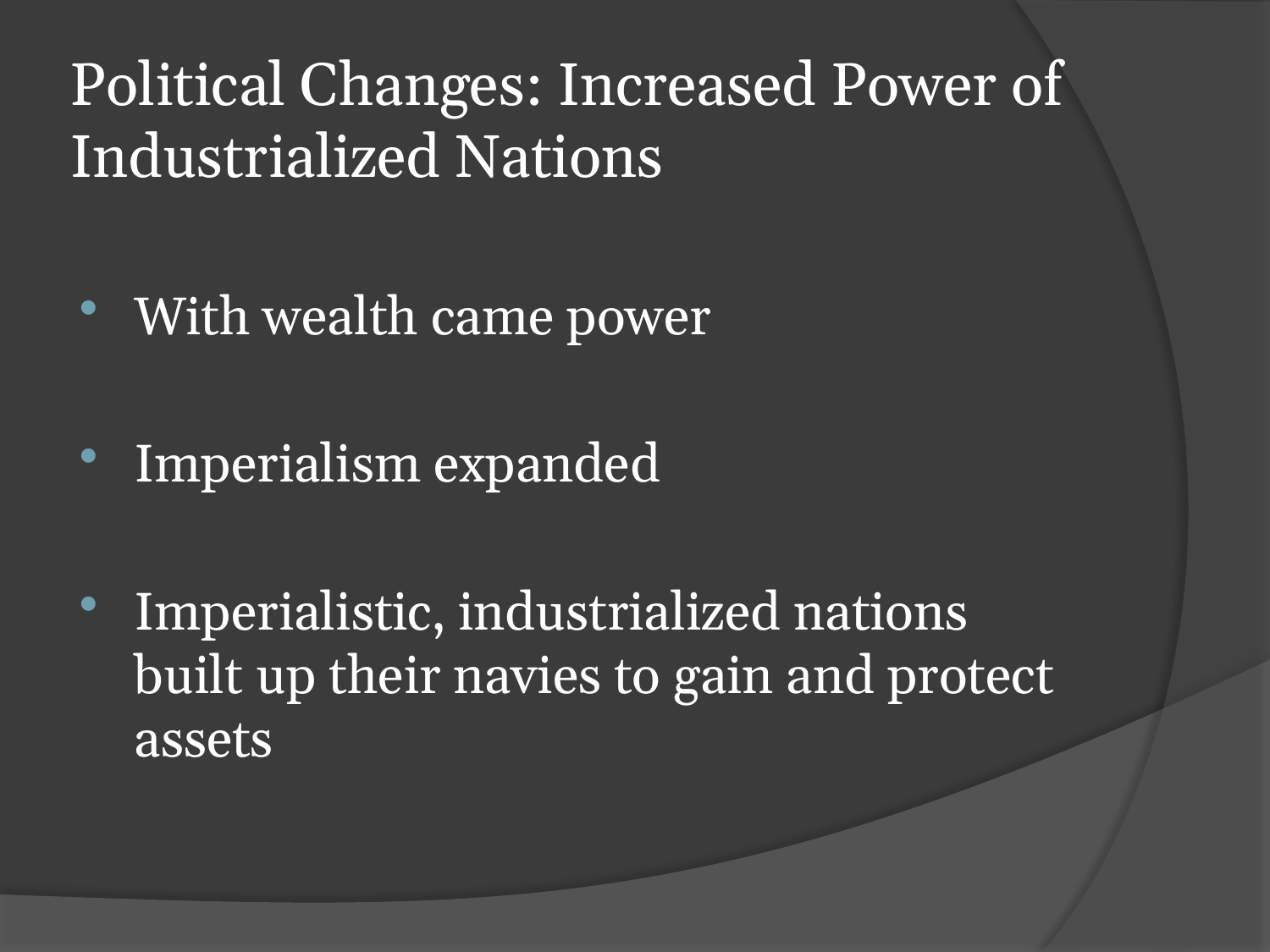

# Political Changes: Increased Power of Industrialized Nations
With wealth came power

Imperialism expanded

Imperialistic, industrialized nations built up their navies to gain and protect assets